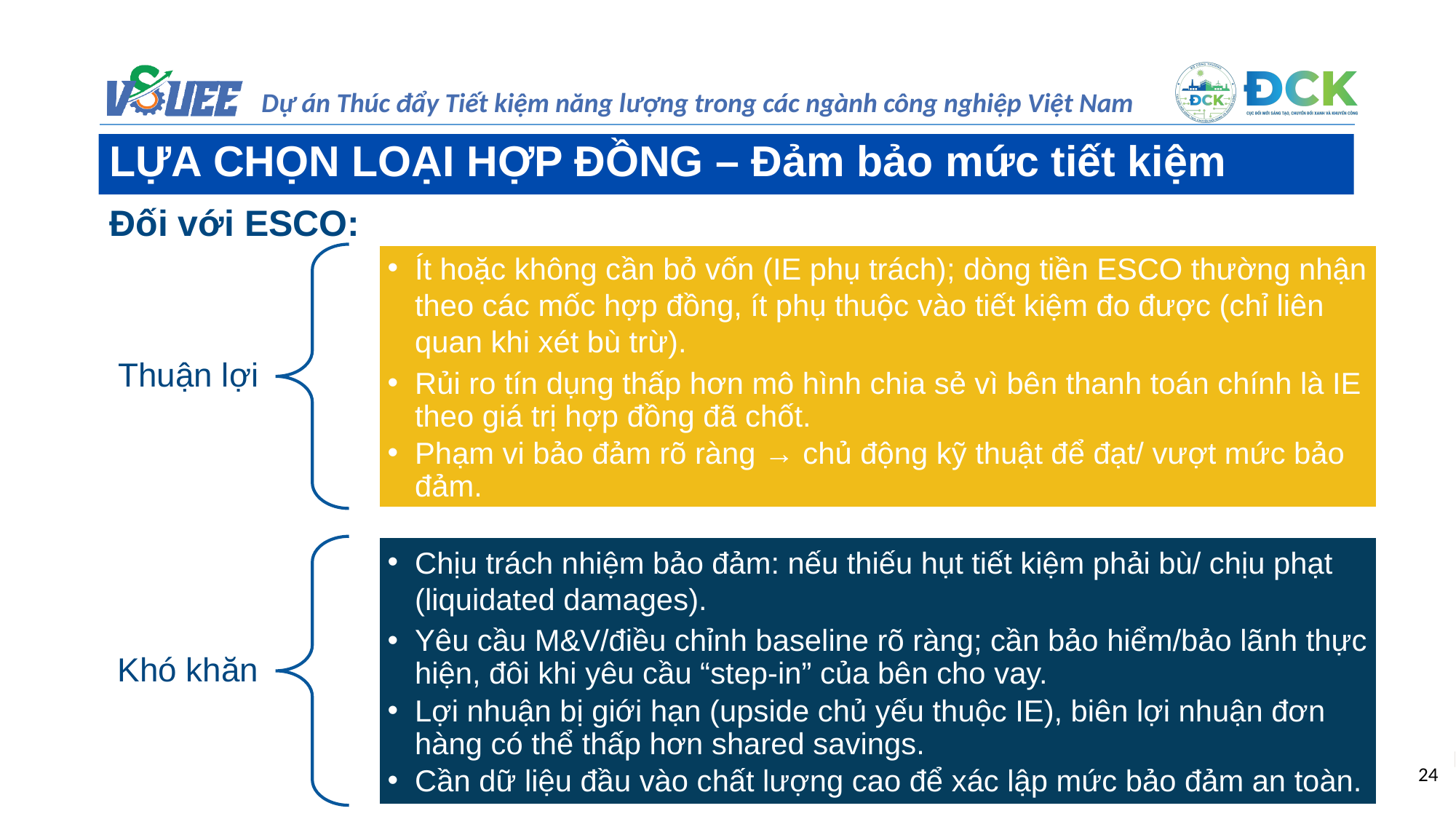

LỰA CHỌN LOẠI HỢP ĐỒNG – Đảm bảo mức tiết kiệm
Đối với ESCO:

Ít hoặc không cần bỏ vốn (IE phụ trách); dòng tiền ESCO thường nhận theo các mốc hợp đồng, ít phụ thuộc vào tiết kiệm đo được (chỉ liên quan khi xét bù trừ).
Rủi ro tín dụng thấp hơn mô hình chia sẻ vì bên thanh toán chính là IE theo giá trị hợp đồng đã chốt.
Phạm vi bảo đảm rõ ràng → chủ động kỹ thuật để đạt/ vượt mức bảo đảm.
Thuận lợi

Chịu trách nhiệm bảo đảm: nếu thiếu hụt tiết kiệm phải bù/ chịu phạt (liquidated damages).
Yêu cầu M&V/điều chỉnh baseline rõ ràng; cần bảo hiểm/bảo lãnh thực hiện, đôi khi yêu cầu “step-in” của bên cho vay.
Lợi nhuận bị giới hạn (upside chủ yếu thuộc IE), biên lợi nhuận đơn hàng có thể thấp hơn shared savings.
Cần dữ liệu đầu vào chất lượng cao để xác lập mức bảo đảm an toàn.
Khó khăn

24